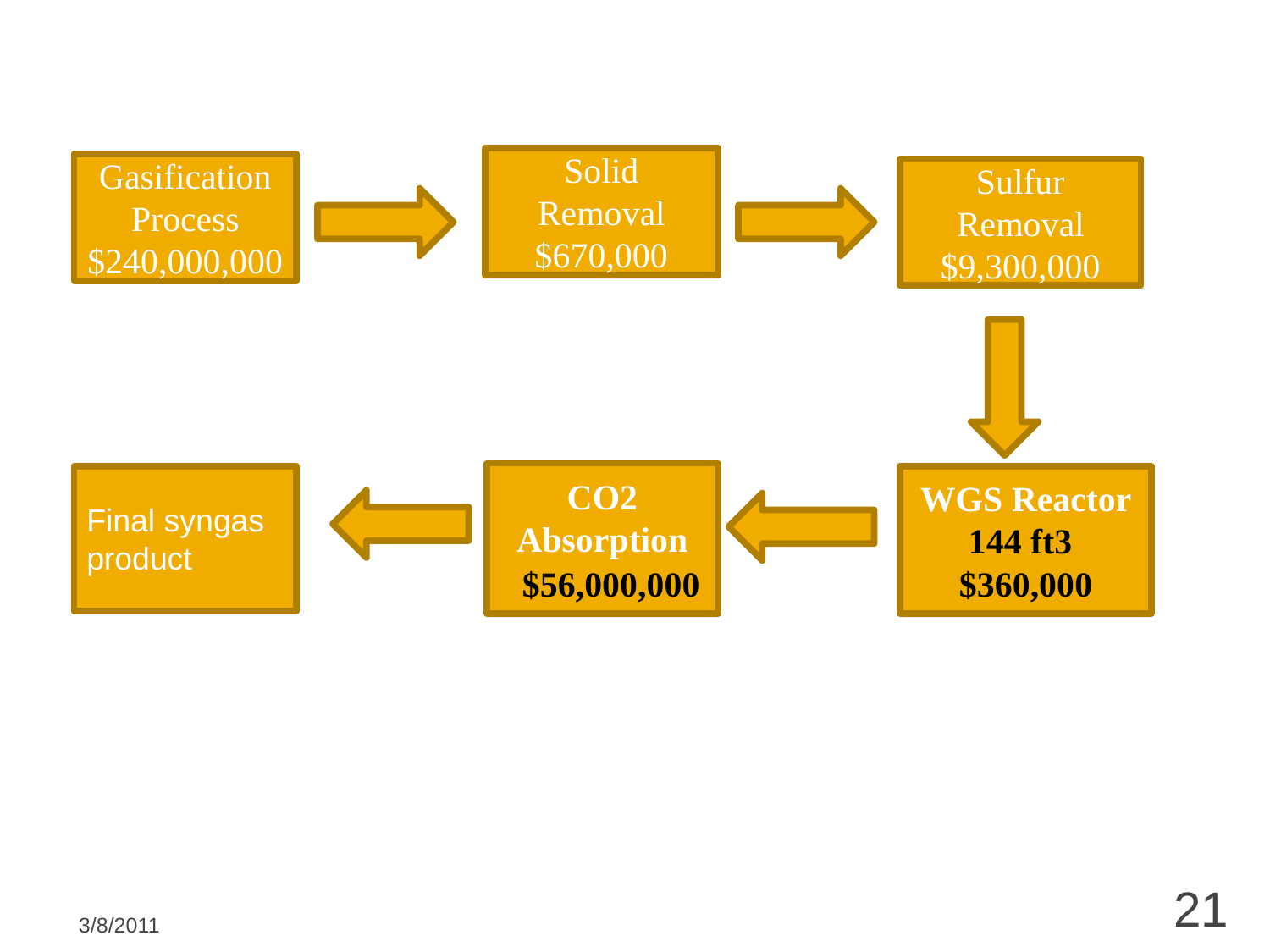

Solid Removal
$670,000
Gasification Process
$240,000,000
Sulfur Removal
$9,300,000

CO2 Absorption

Final syngas
product
WGS Reactor

144 ft3
$360,000
$56,000,000
3/8/2011
21